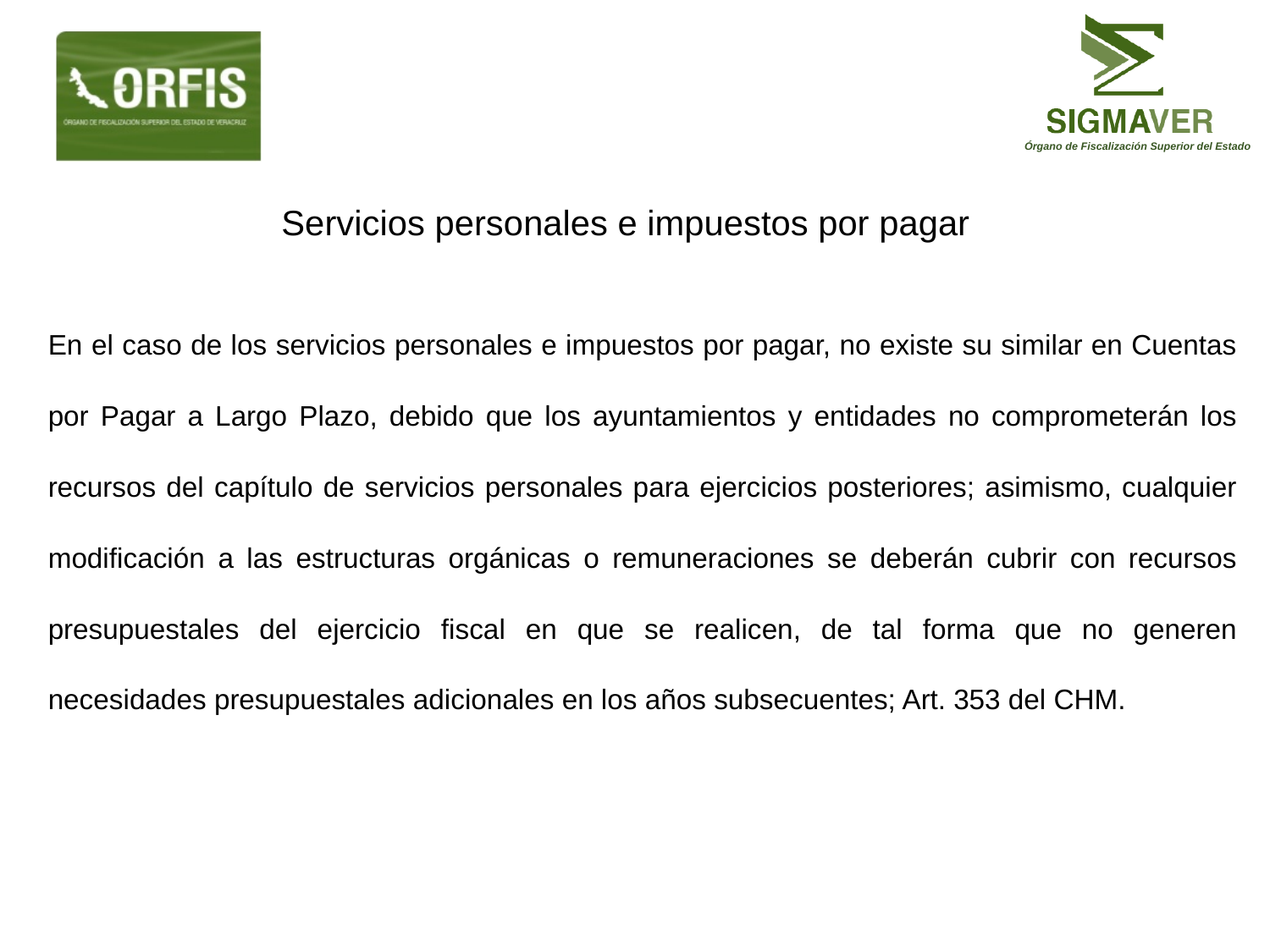

Servicios personales e impuestos por pagar
En el caso de los servicios personales e impuestos por pagar, no existe su similar en Cuentas por Pagar a Largo Plazo, debido que los ayuntamientos y entidades no comprometerán los recursos del capítulo de servicios personales para ejercicios posteriores; asimismo, cualquier modificación a las estructuras orgánicas o remuneraciones se deberán cubrir con recursos presupuestales del ejercicio fiscal en que se realicen, de tal forma que no generen necesidades presupuestales adicionales en los años subsecuentes; Art. 353 del CHM.